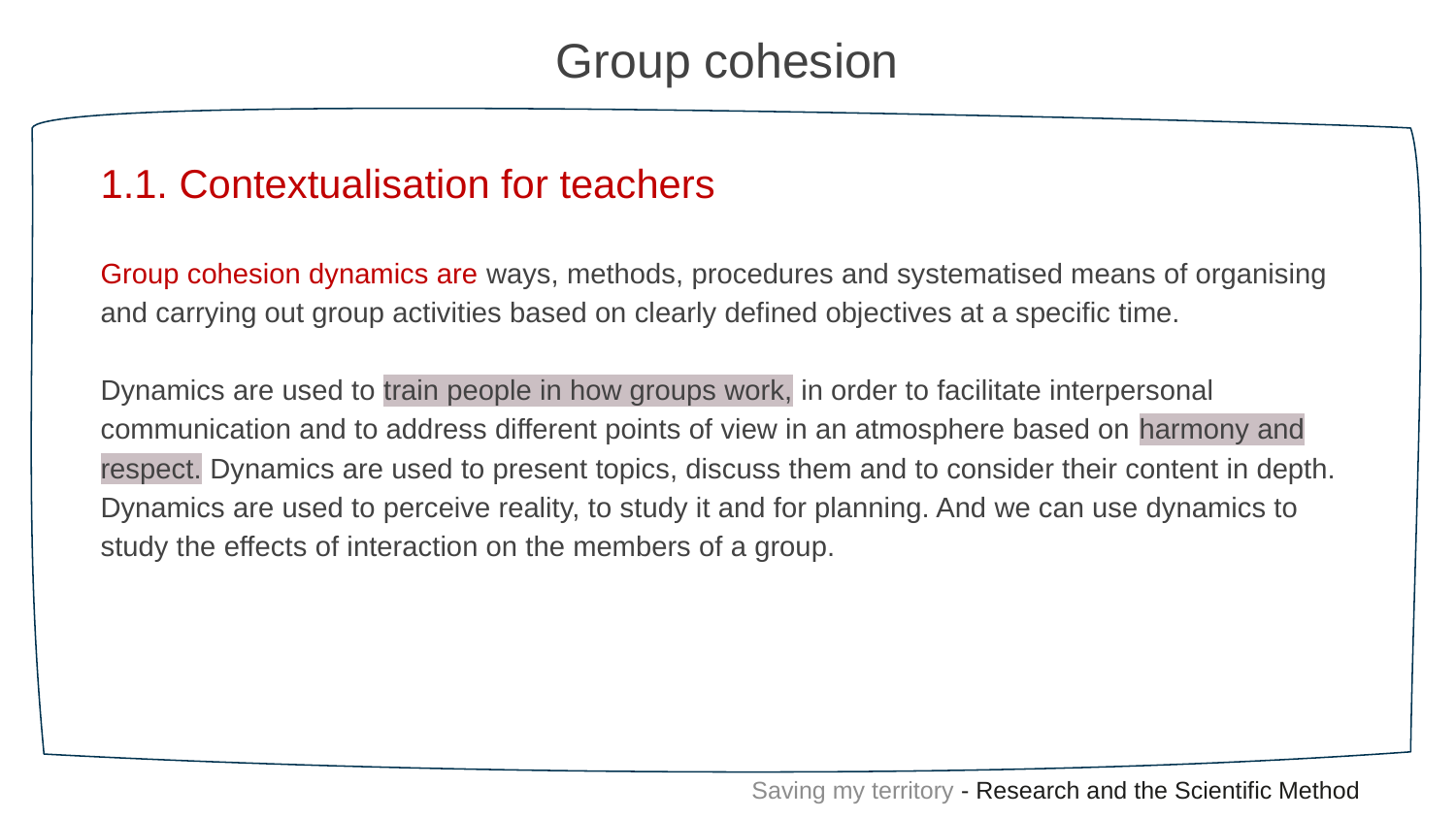

Group cohesion

1.1. Contextualisation for teachers
Group cohesion dynamics are ways, methods, procedures and systematised means of organising and carrying out group activities based on clearly defined objectives at a specific time.

Dynamics are used to train people in how groups work, in order to facilitate interpersonal communication and to address different points of view in an atmosphere based on harmony and respect. Dynamics are used to present topics, discuss them and to consider their content in depth. Dynamics are used to perceive reality, to study it and for planning. And we can use dynamics to study the effects of interaction on the members of a group.

Saving my territory - Research and the Scientific Method